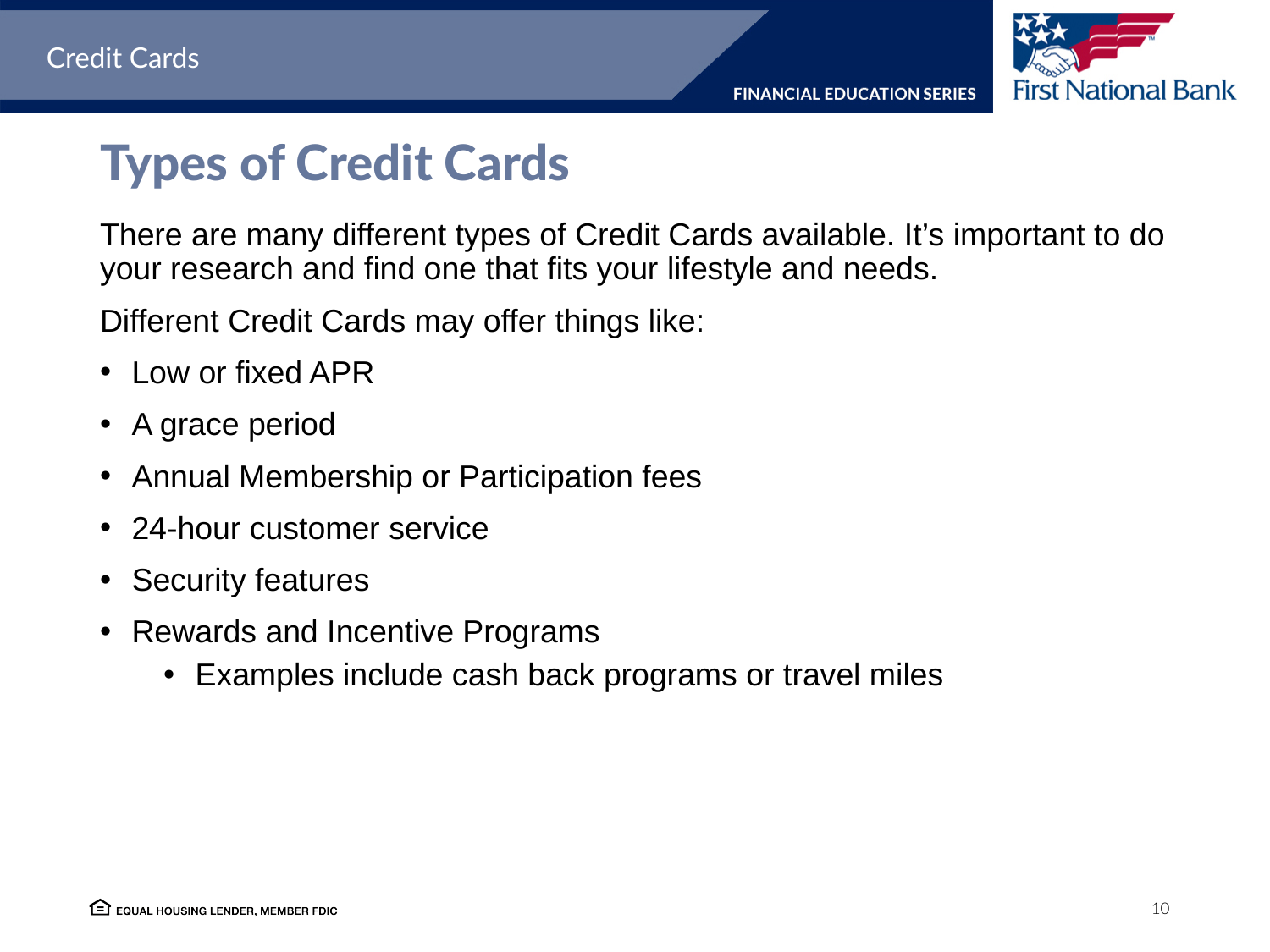

Credit Cards

# Types of Credit Cards
There are many different types of Credit Cards available. It’s important to do your research and find one that fits your lifestyle and needs.
Different Credit Cards may offer things like:
Low or fixed APR
A grace period
Annual Membership or Participation fees
24-hour customer service
Security features
Rewards and Incentive Programs
Examples include cash back programs or travel miles

10